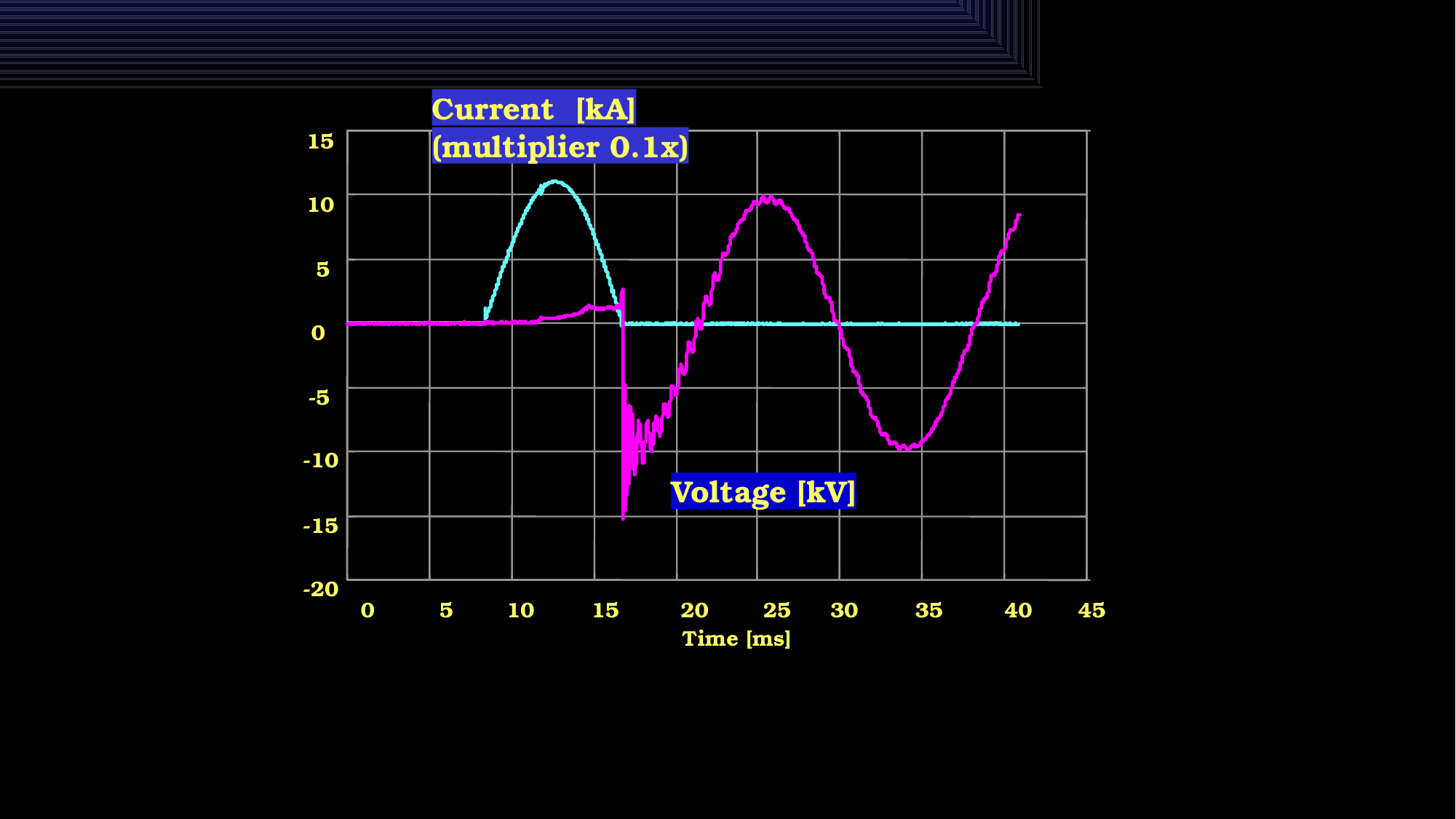

Current  [kA]

15

10

 5

0

-5

-10

-15

-20
(multiplier 0.1x)

Voltage [kV]

0
5
10
15
20
25
30
35
40
45

Time [ms]